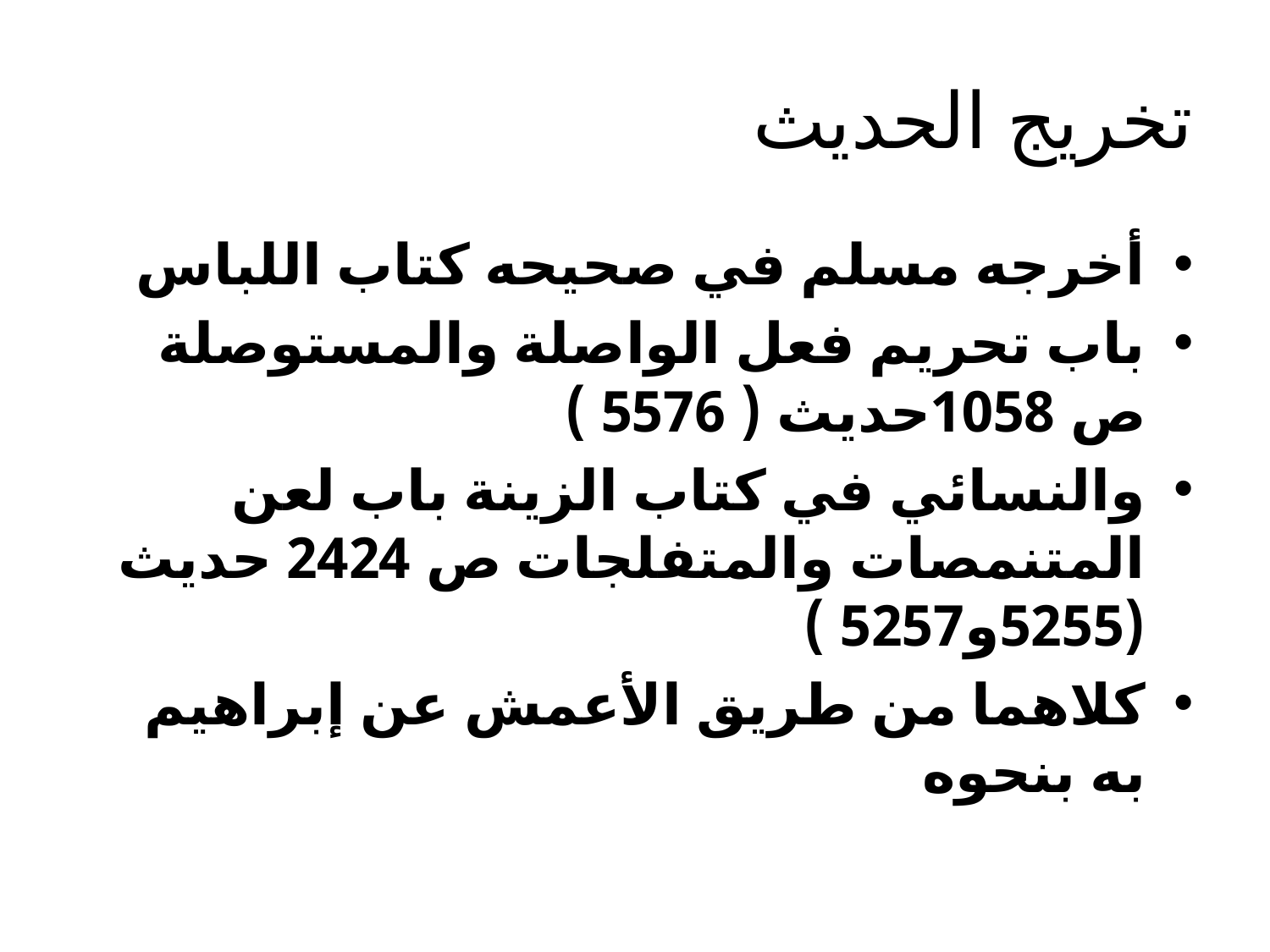

# تخريج الحديث
أخرجه مسلم في صحيحه كتاب اللباس
باب تحريم فعل الواصلة والمستوصلة ص 1058حديث ( 5576 )
والنسائي في كتاب الزينة باب لعن المتنمصات والمتفلجات ص 2424 حديث (5255و5257 )
كلاهما من طريق الأعمش عن إبراهيم به بنحوه